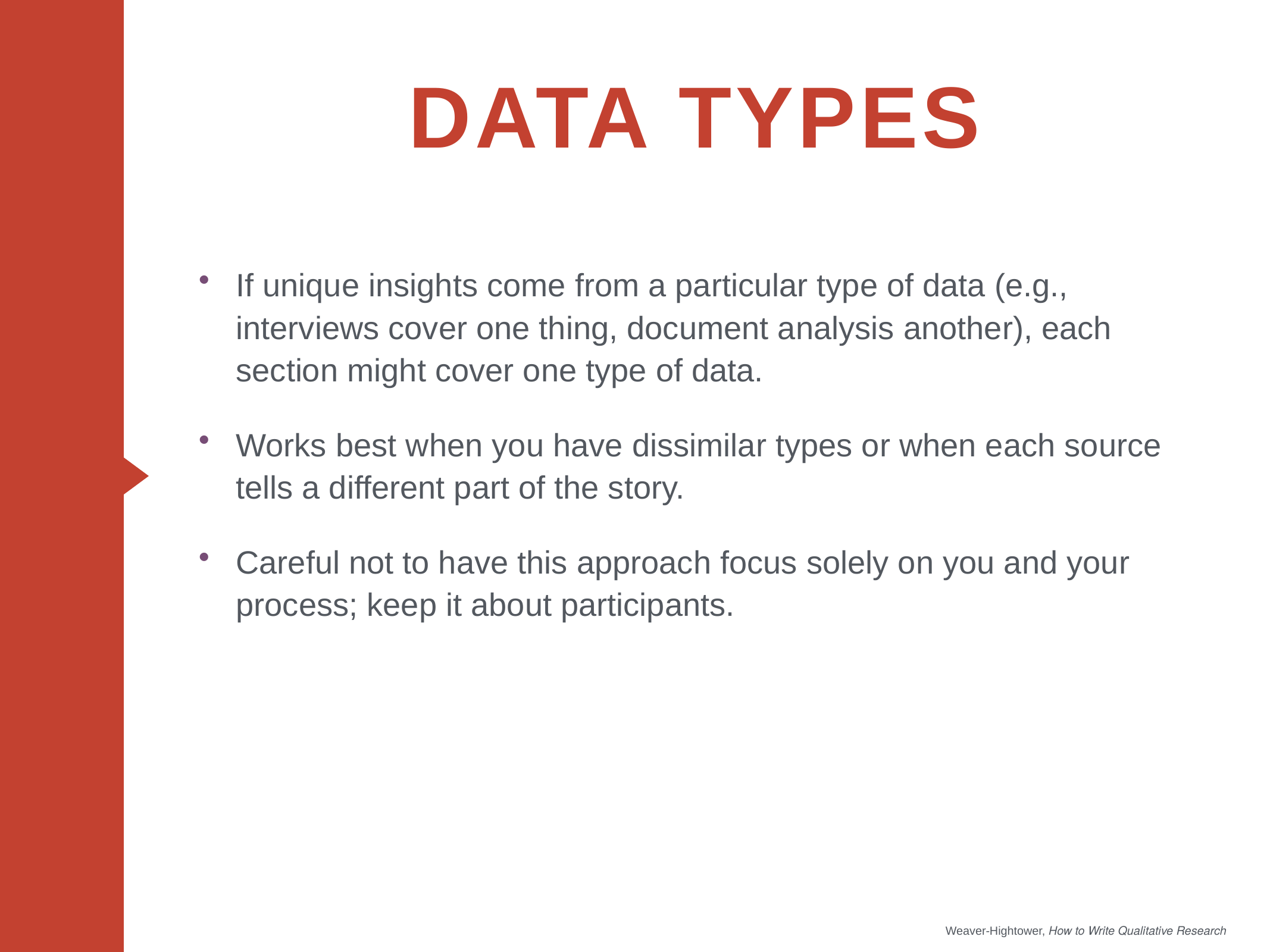

# Data types
If unique insights come from a particular type of data (e.g., interviews cover one thing, document analysis another), each section might cover one type of data.
Works best when you have dissimilar types or when each source tells a different part of the story.
Careful not to have this approach focus solely on you and your process; keep it about participants.